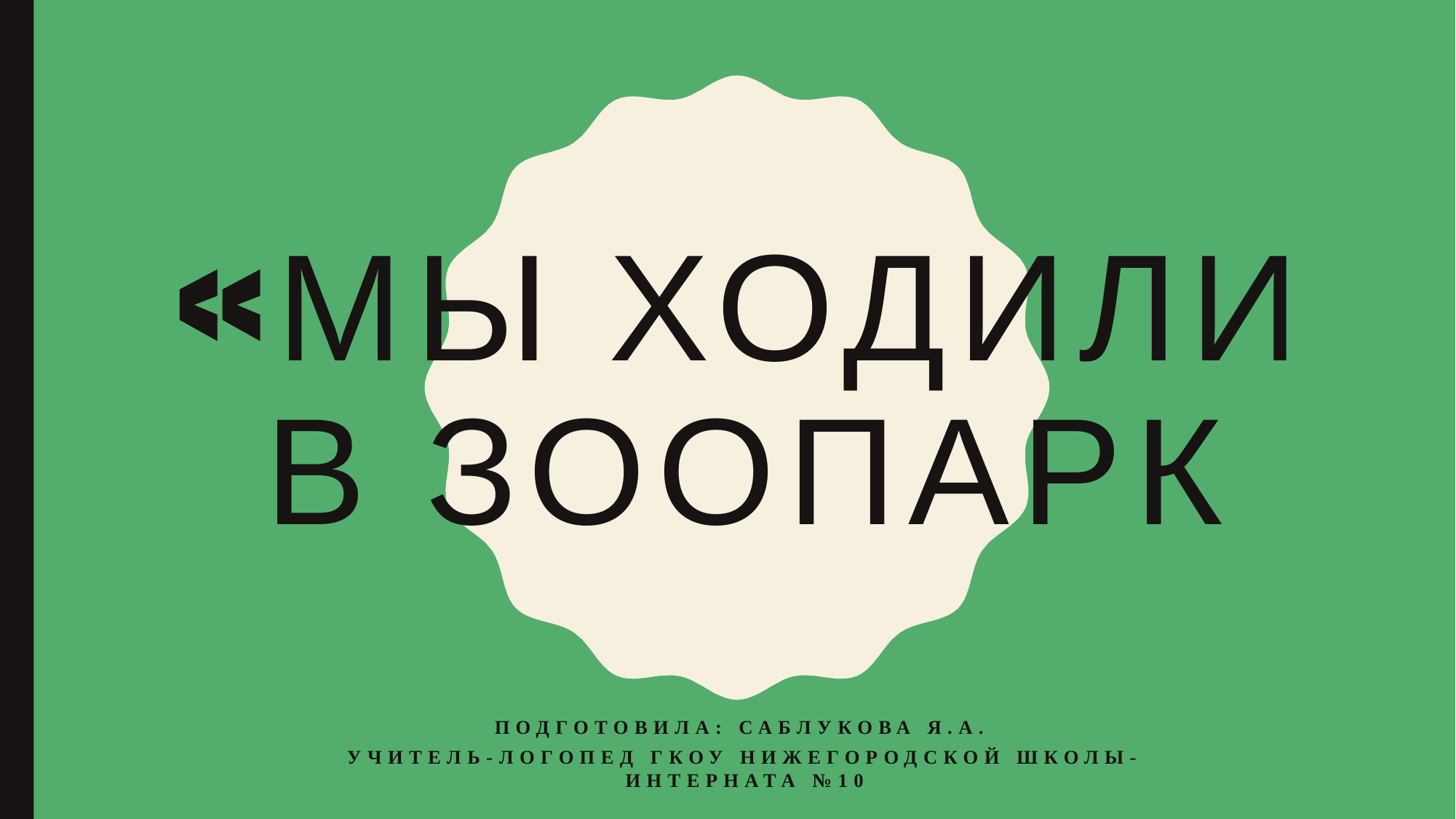

# «Мы ходили в зоопарк
Подготовила: Саблукова Я.А.
Учитель-логопед гкоу нижегородской школы-интерната №10